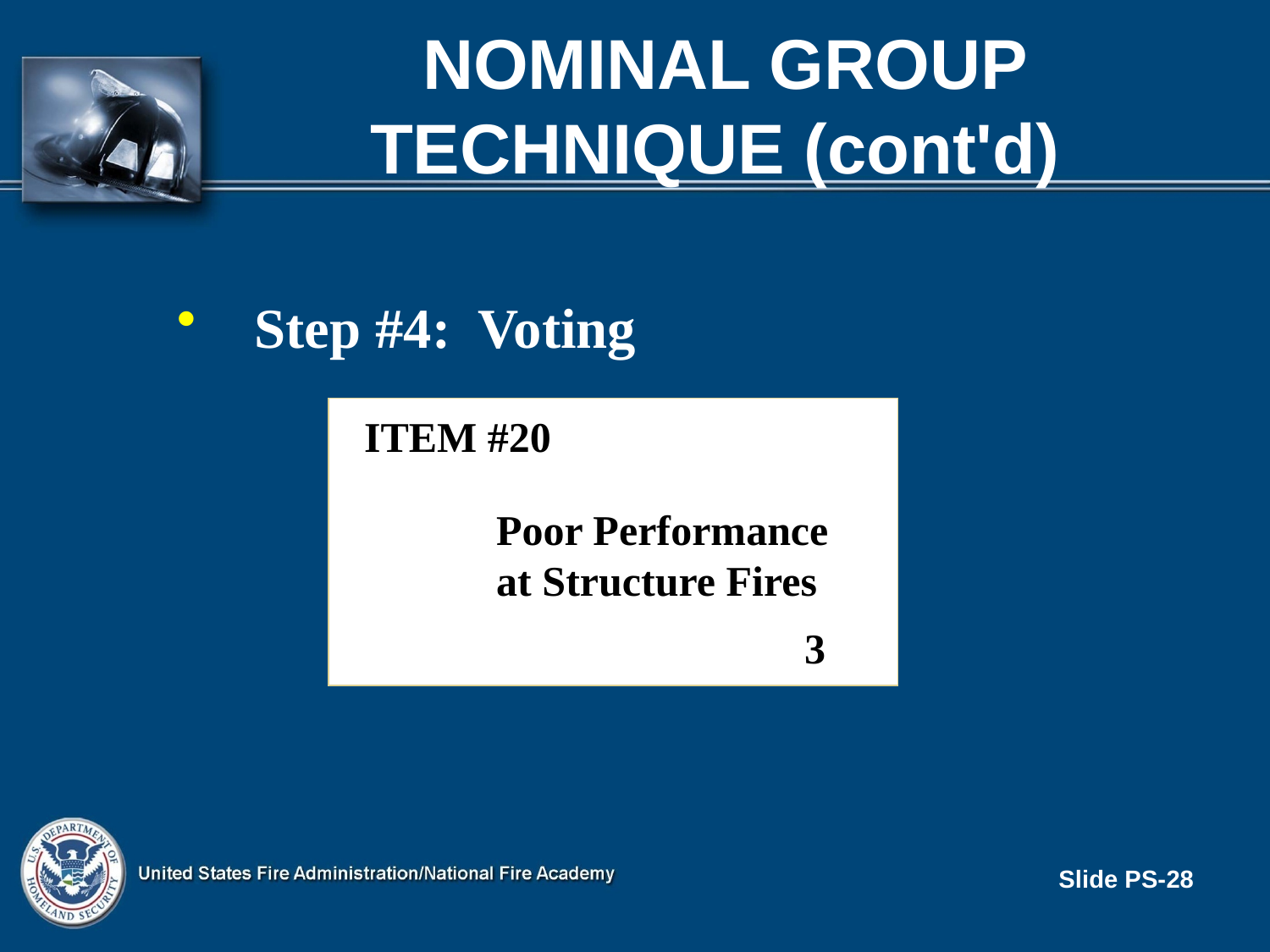

# NOMINAL GROUP TECHNIQUE (cont'd)
 Step #4:  Voting

ITEM #20
Poor Performance at Structure Fires
3
Slide PS-28